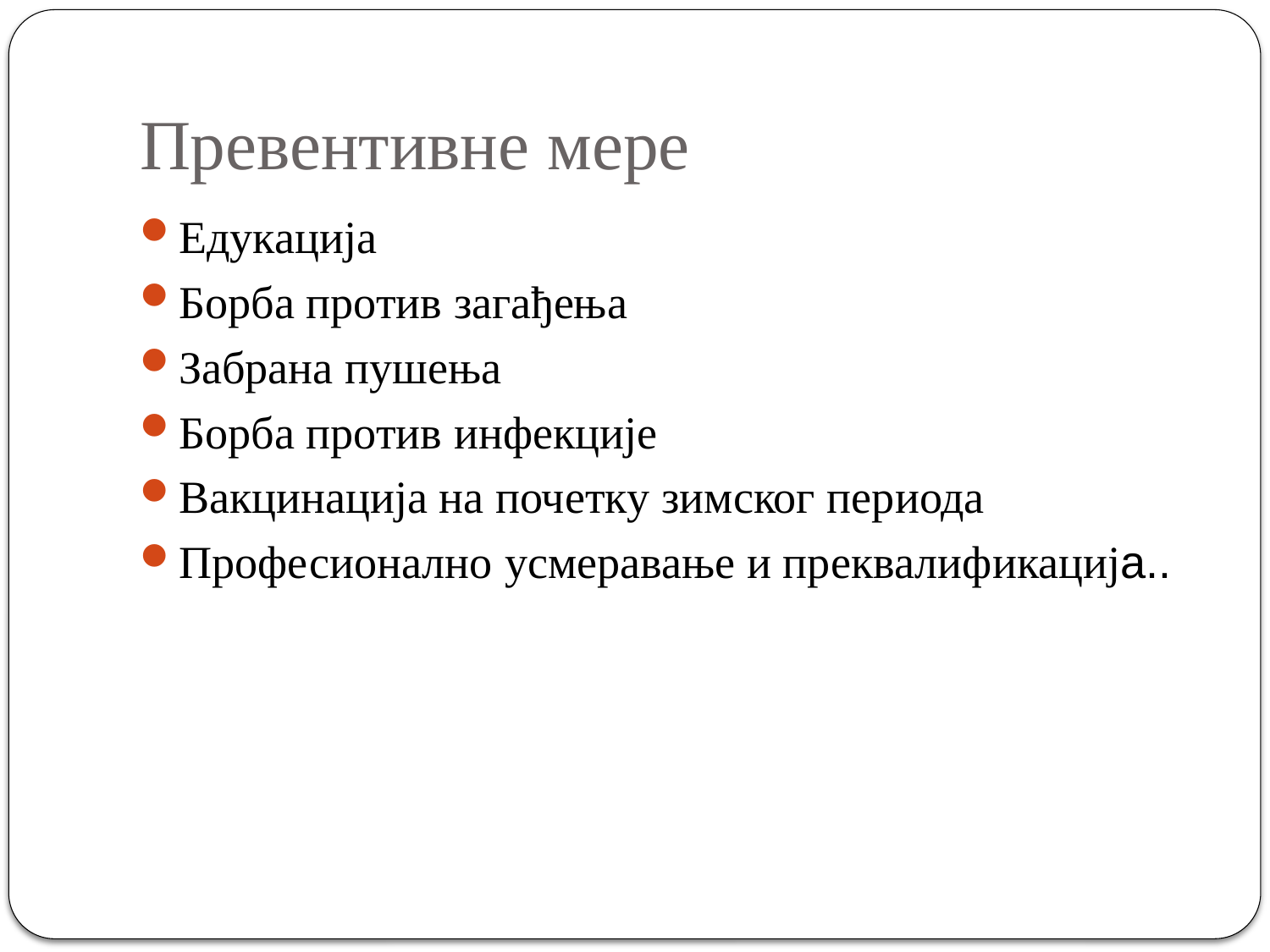

# Превентивне мере
Едукација
Борба против загађења
Забрана пушења
Борба против инфекције
Вакцинација на почетку зимског периода
Професионално уcмеравање и преквалификација..